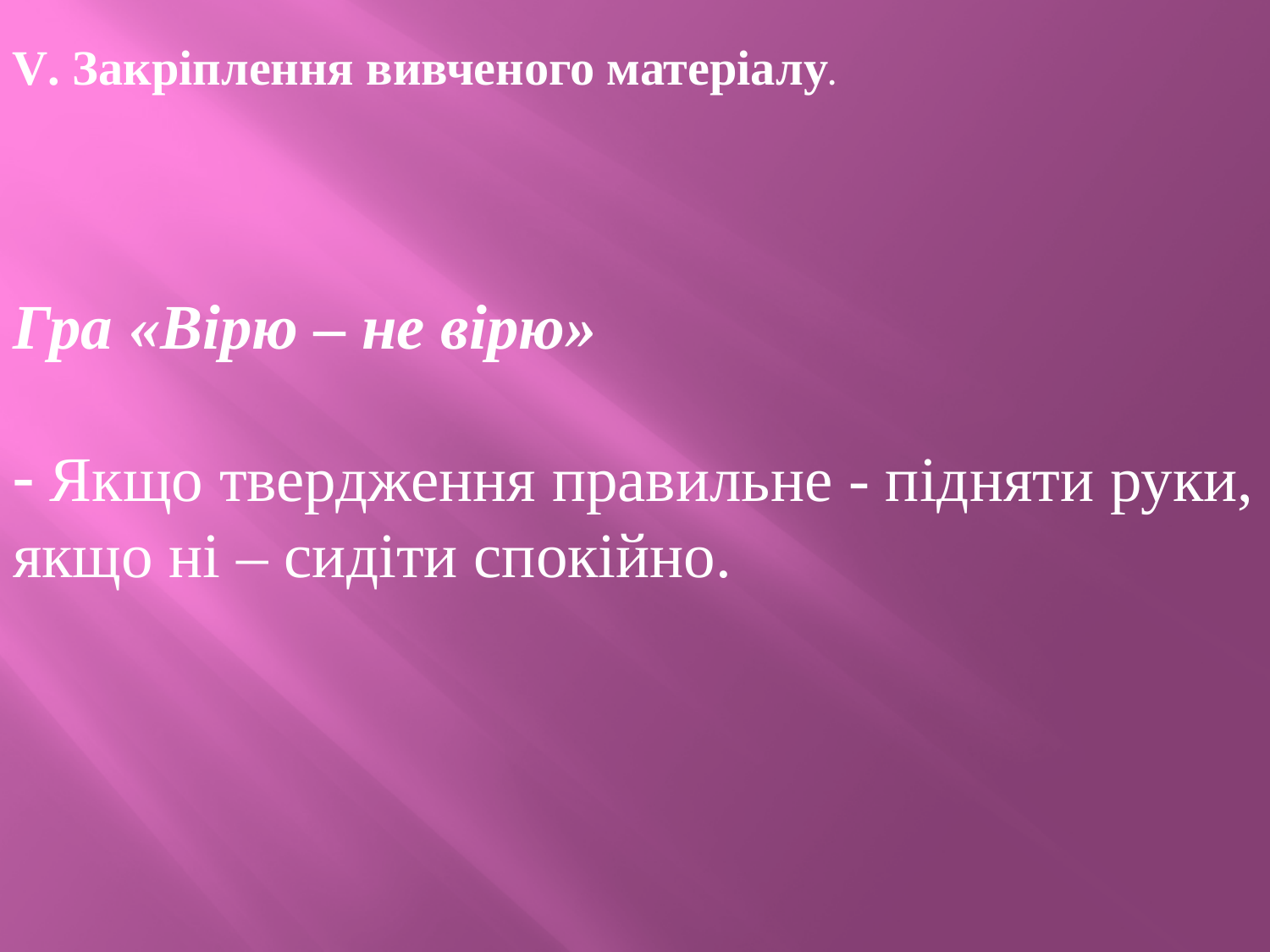

V. Закрiплення вивченого матеріалу.

Гра «Вірю – не вірю»

− Якщо твердження правильне - підняти руки, якщо ні – сидіти спокійно.